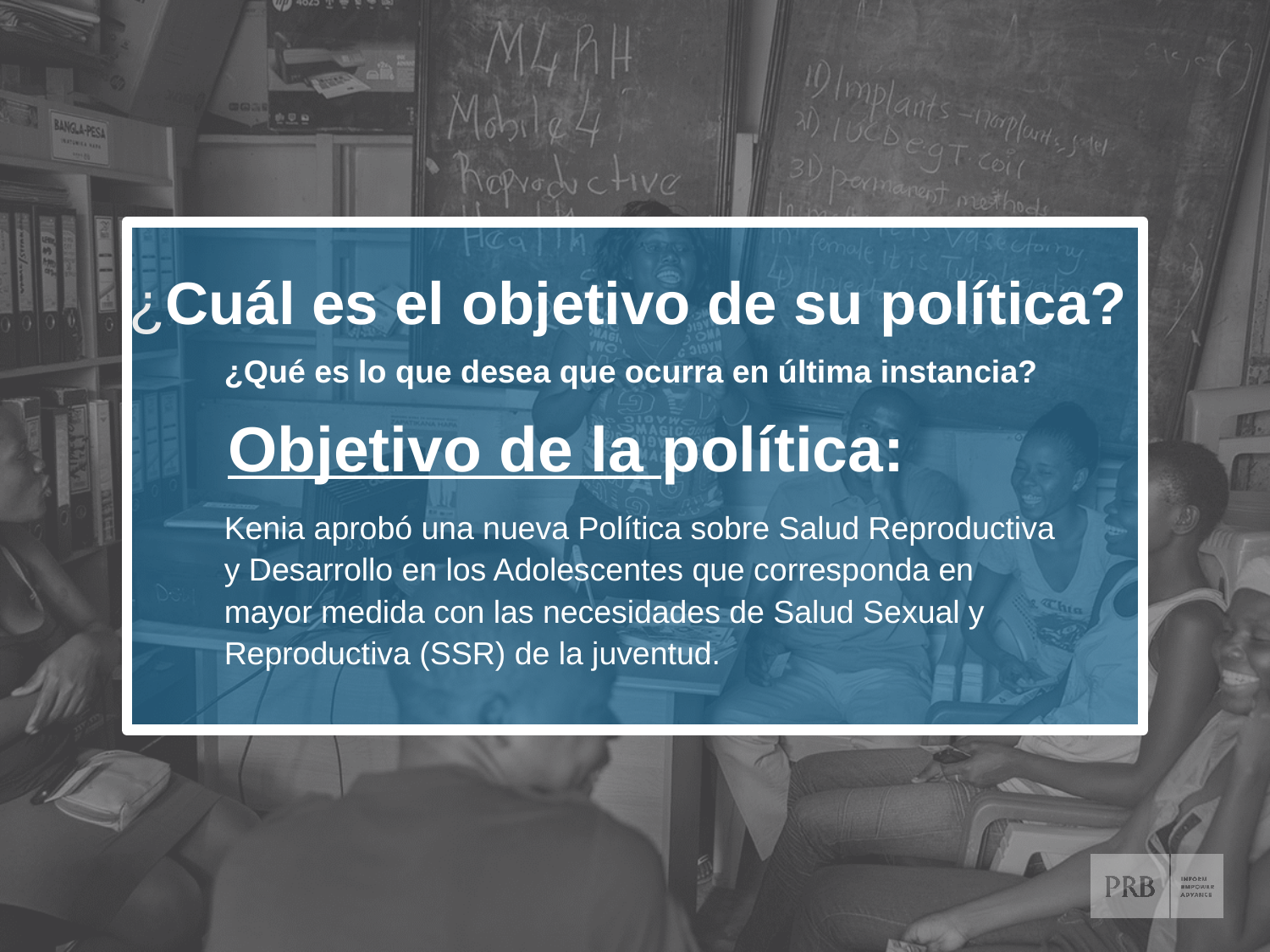

¿Cuál es el objetivo de su política?
¿Qué es lo que desea que ocurra en última instancia?
Objetivo de la política:
Kenia aprobó una nueva Política sobre Salud Reproductiva y Desarrollo en los Adolescentes que corresponda en mayor medida con las necesidades de Salud Sexual y Reproductiva (SSR) de la juventud.